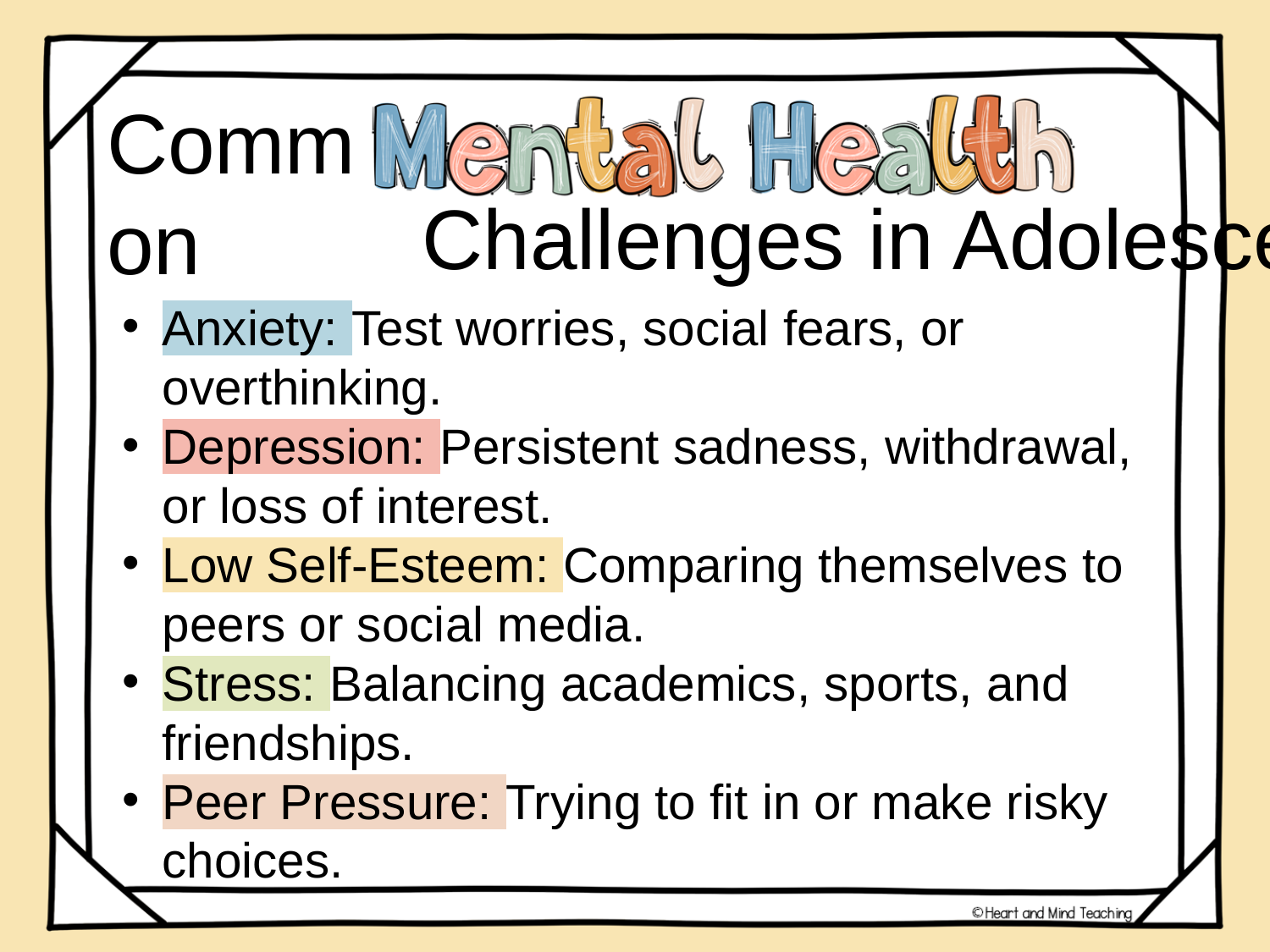

Common
Challenges in Adolescence
Anxiety: Test worries, social fears, or overthinking.
Depression: Persistent sadness, withdrawal, or loss of interest.
Low Self-Esteem: Comparing themselves to peers or social media.
Stress: Balancing academics, sports, and friendships.
Peer Pressure: Trying to fit in or make risky choices.